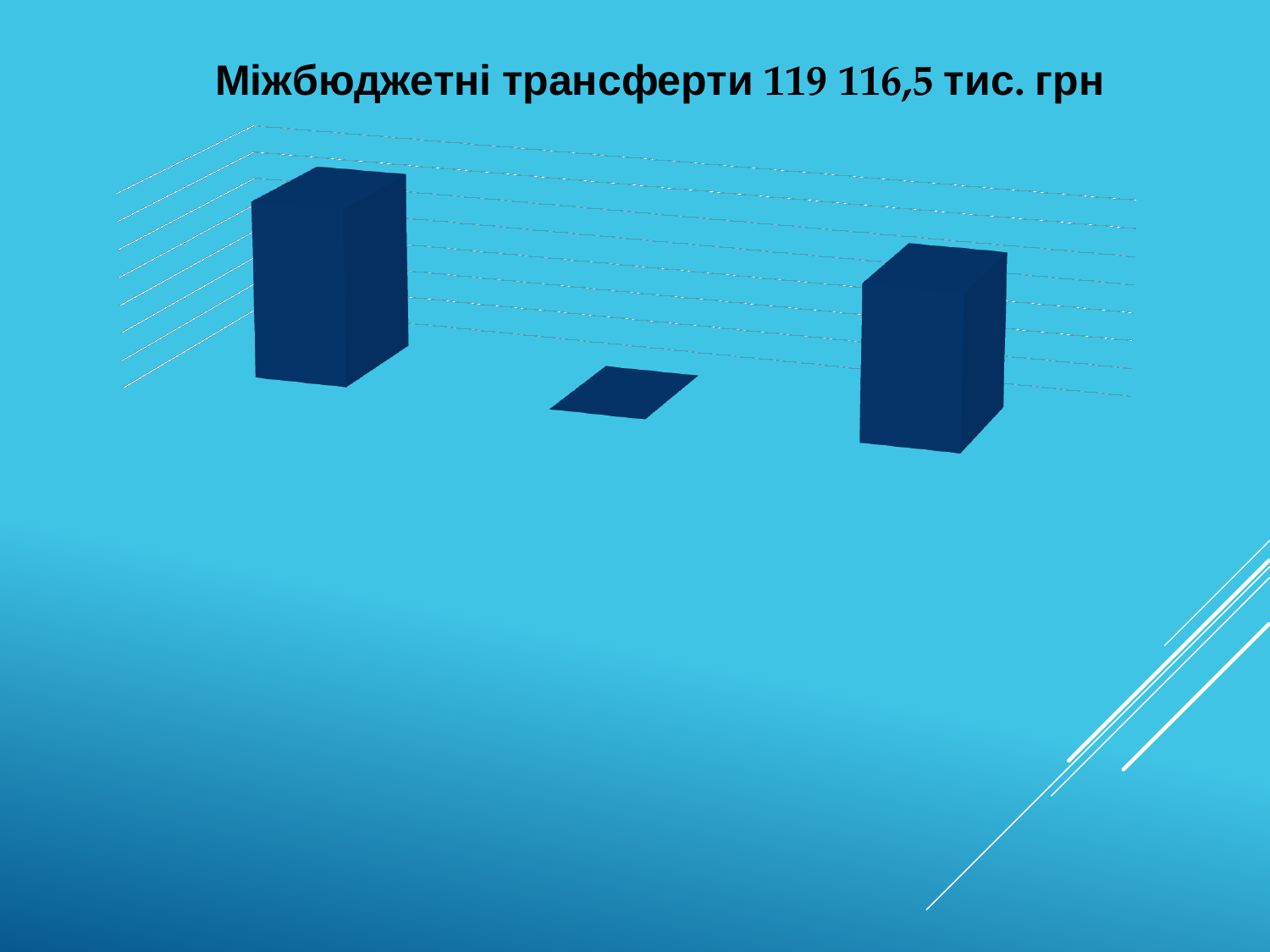

Міжбюджетні трансферти 119 116,5 тис. грн

[unsupported chart]